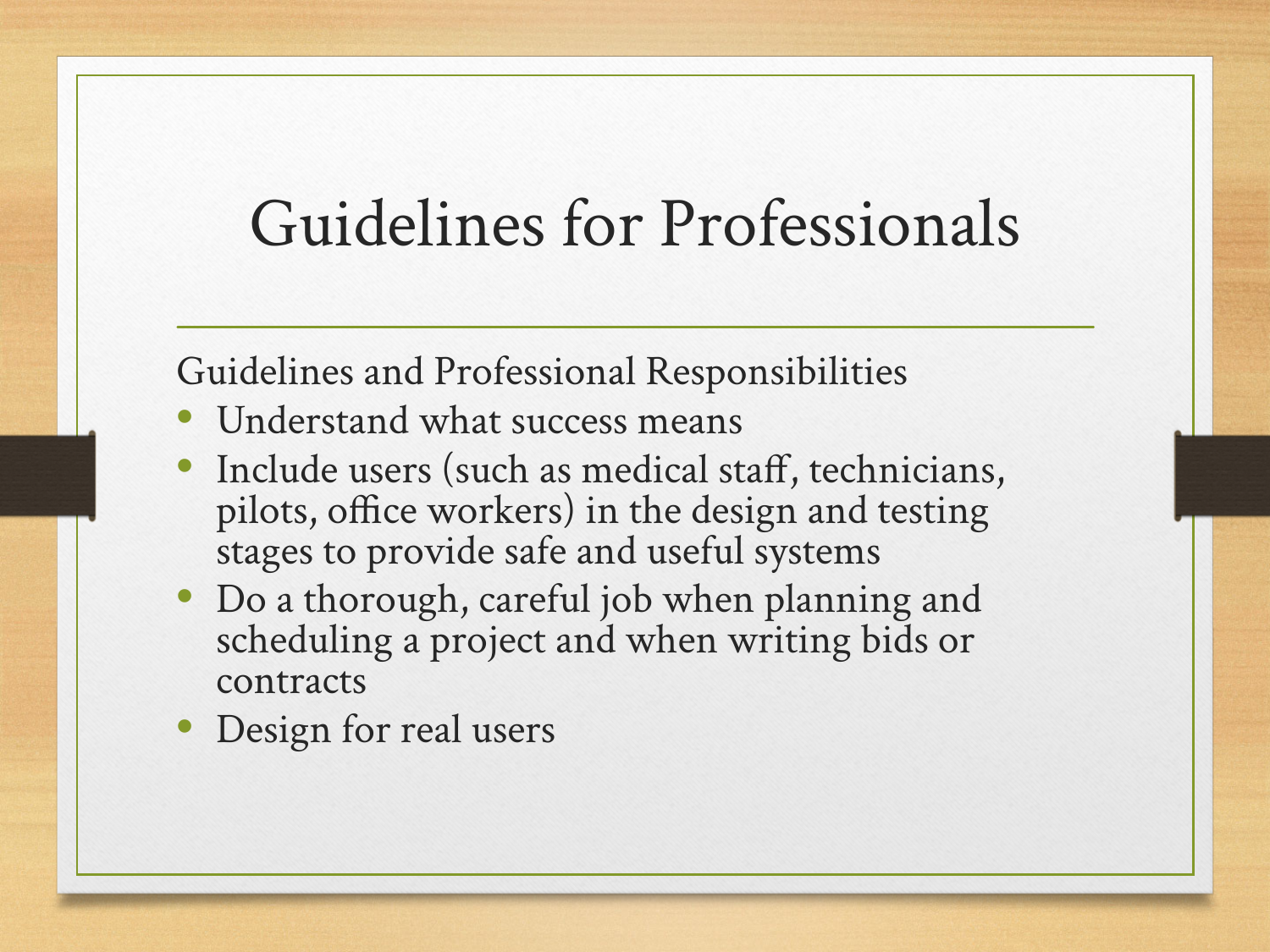

# Guidelines for Professionals
Guidelines and Professional Responsibilities
Understand what success means
Include users (such as medical staff, technicians, pilots, office workers) in the design and testing stages to provide safe and useful systems
Do a thorough, careful job when planning and scheduling a project and when writing bids or contracts
Design for real users